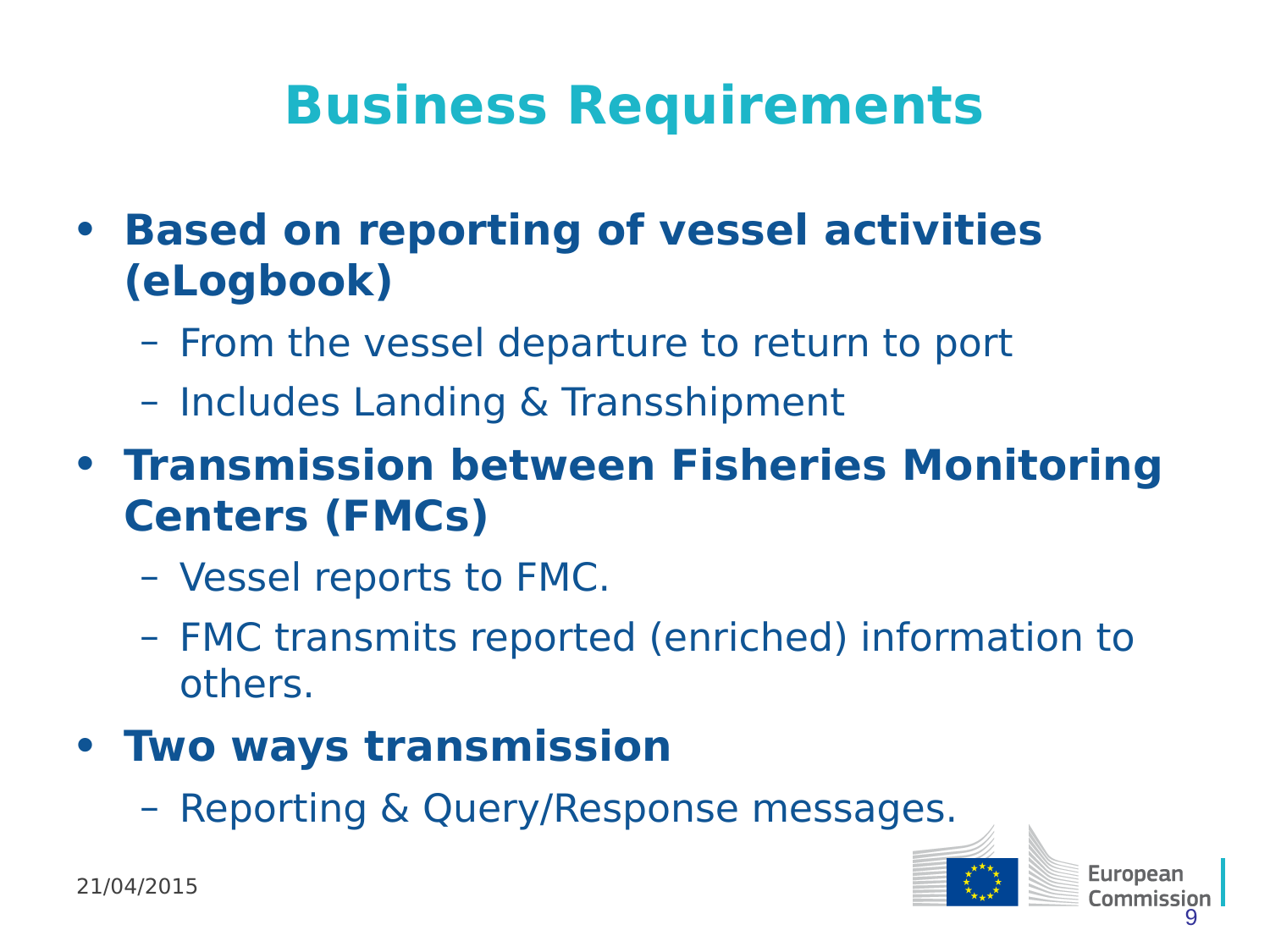

# Business Requirements
Based on reporting of vessel activities (eLogbook)
From the vessel departure to return to port
Includes Landing & Transshipment
Transmission between Fisheries Monitoring Centers (FMCs)
Vessel reports to FMC.
FMC transmits reported (enriched) information to others.
Two ways transmission
Reporting & Query/Response messages.

21/04/2015
9